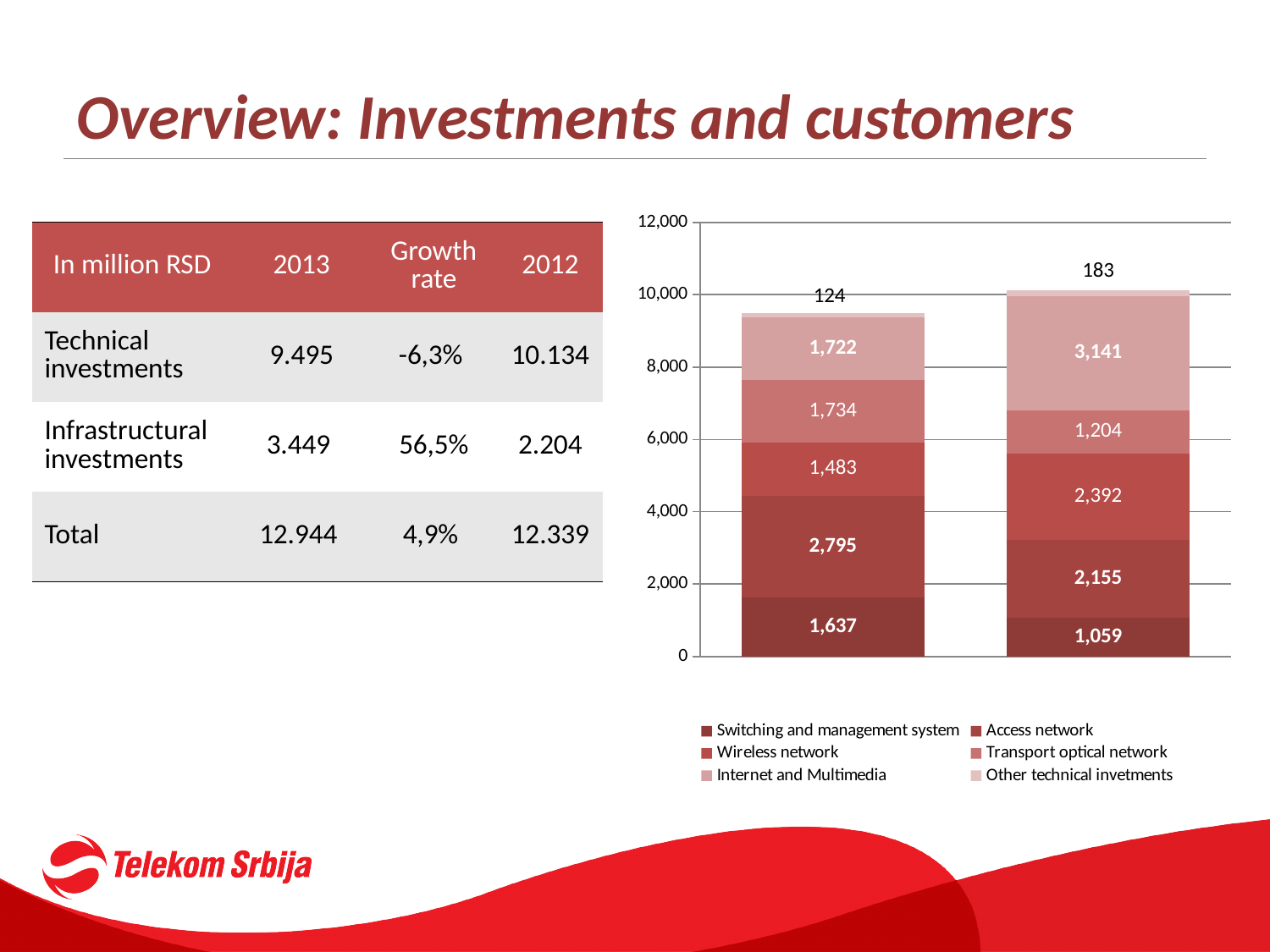

# Overview: Investments and customers

### Chart

| Category | Switching and management system | Access network | Wireless network | Transport optical network | Internet and Multimedia | Other technical invetments |
|---|---|---|---|---|---|---|
| In million RSD | 2013 | Growth rate | 2012 |
| --- | --- | --- | --- |
| Technical investments | 9.495 | -6,3% | 10.134 |
| Infrastructural investments | 3.449 | 56,5% | 2.204 |
| Total | 12.944 | 4,9% | 12.339 |